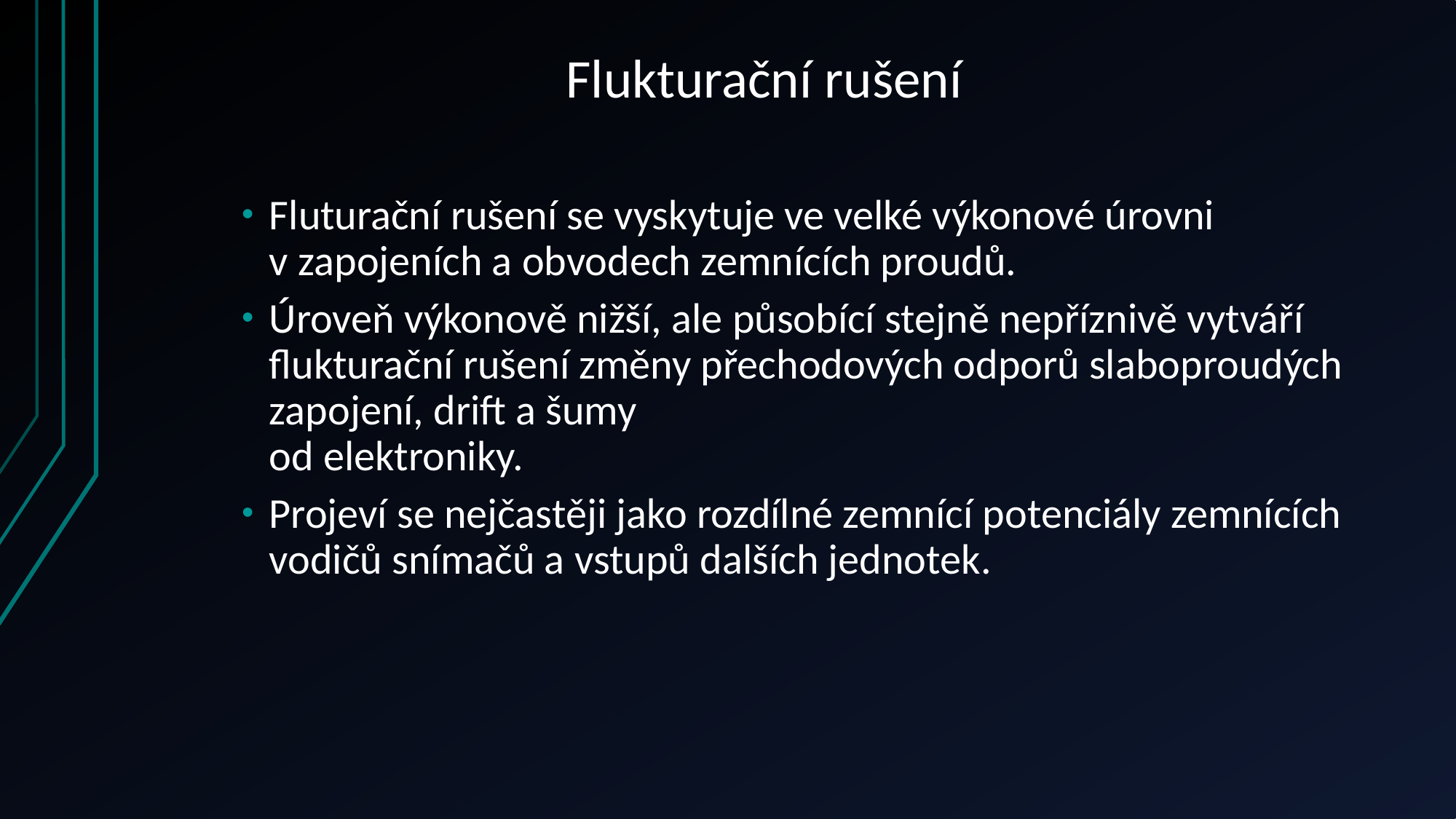

# Flukturační rušení
Fluturační rušení se vyskytuje ve velké výkonové úrovni v zapojeních a obvodech zemnících proudů.
Úroveň výkonově nižší, ale působící stejně nepříznivě vytváří flukturační rušení změny přechodových odporů slaboproudých zapojení, drift a šumy
od elektroniky.
Projeví se nejčastěji jako rozdílné zemnící potenciály zemnících vodičů snímačů a vstupů dalších jednotek.